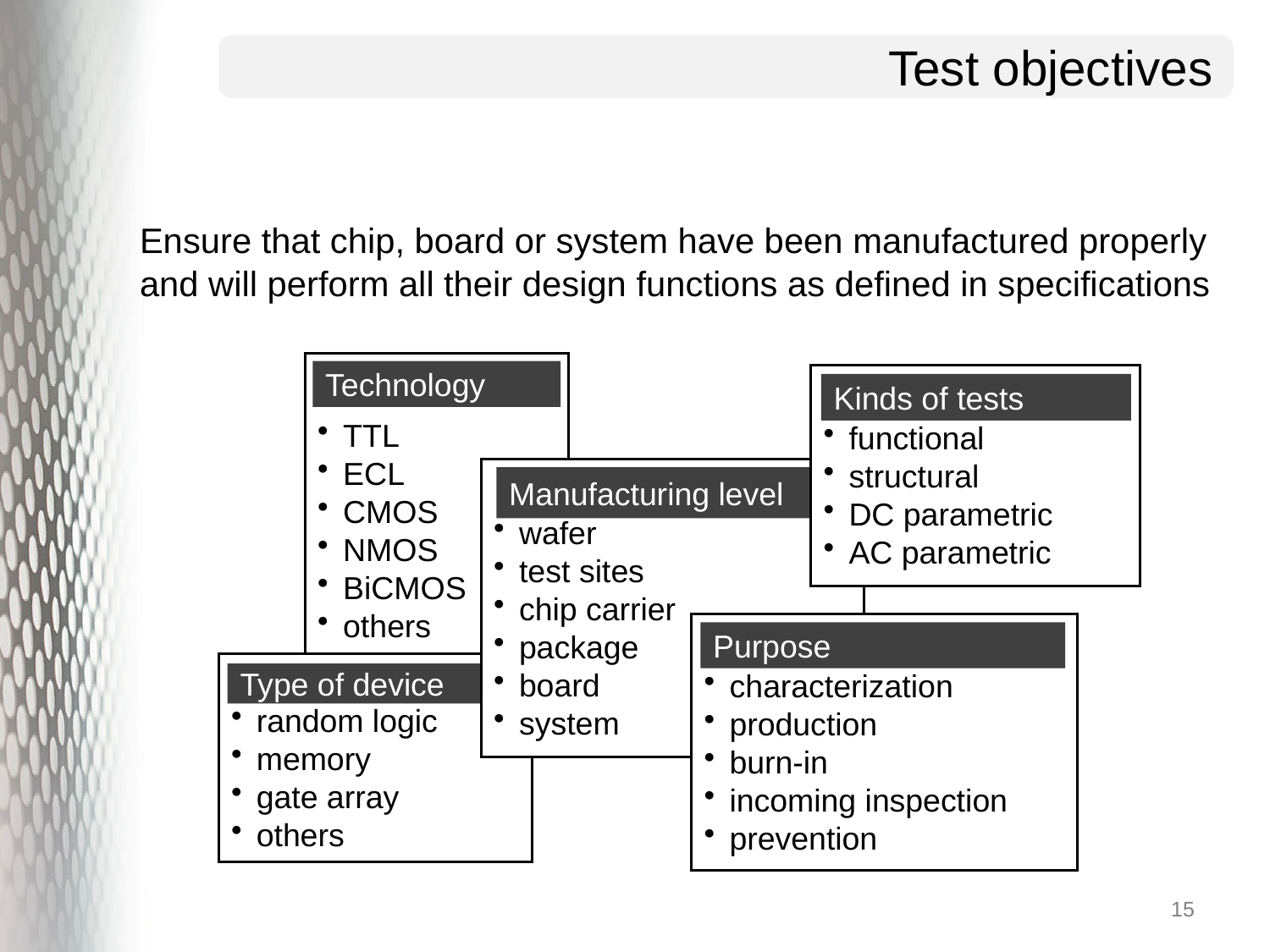

# Test objectives
Ensure that chip, board or system have been manufactured properly and will perform all their design functions as defined in specifications

TTL
ECL
CMOS
NMOS
BiCMOS
others
Technology

functional
structural
DC parametric
AC parametric
Kinds of tests

wafer
test sites
chip carrier
package
board
system
Manufacturing level

characterization
production
burn-in
incoming inspection
prevention
Purpose

random logic
memory
gate array
others
Type of device